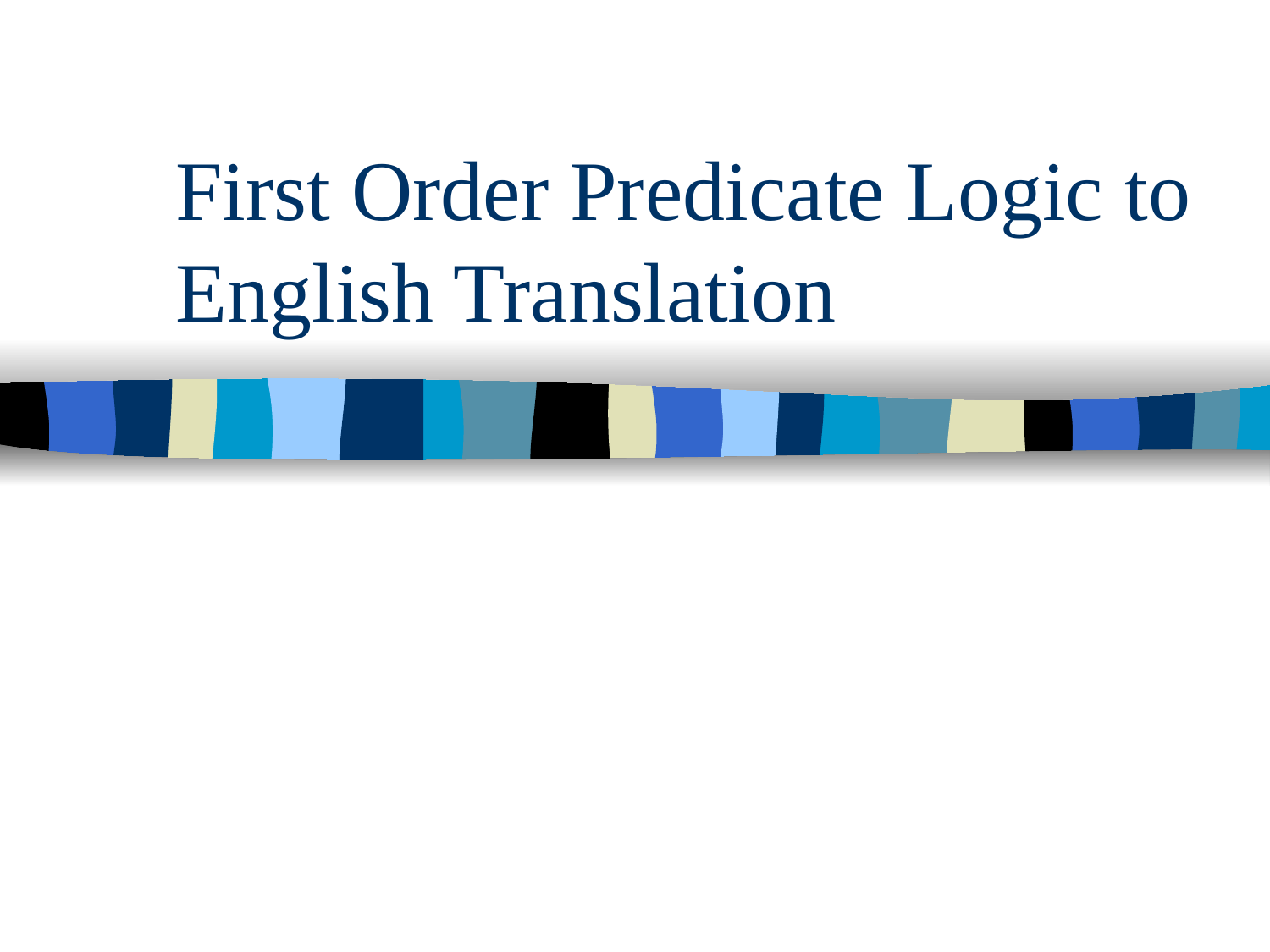

# First Order Predicate Logic to English Translation